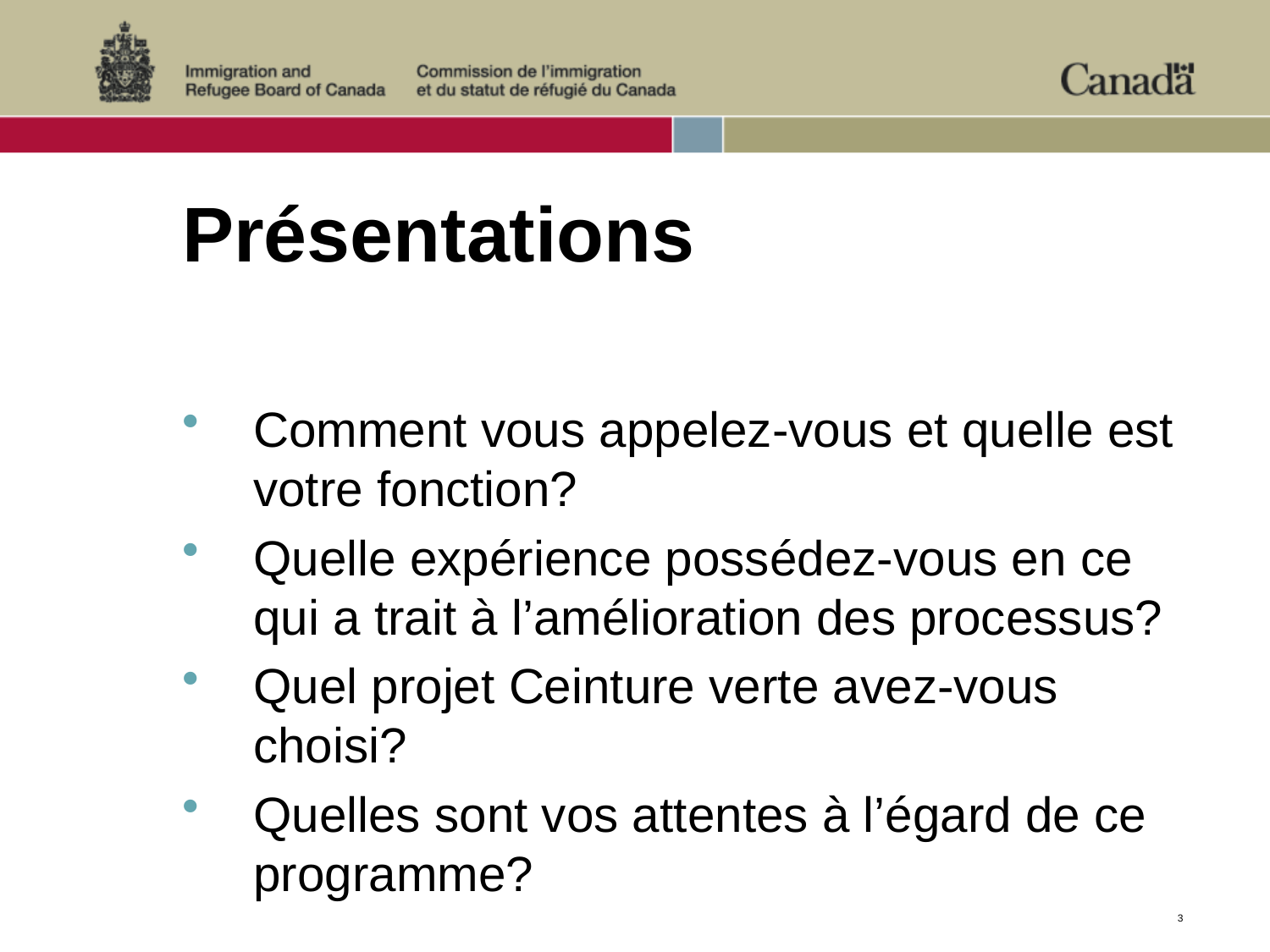

# Présentations
Comment vous appelez-vous et quelle est votre fonction?
Quelle expérience possédez-vous en ce qui a trait à l’amélioration des processus?
Quel projet Ceinture verte avez-vous choisi?
Quelles sont vos attentes à l’égard de ce programme?
3